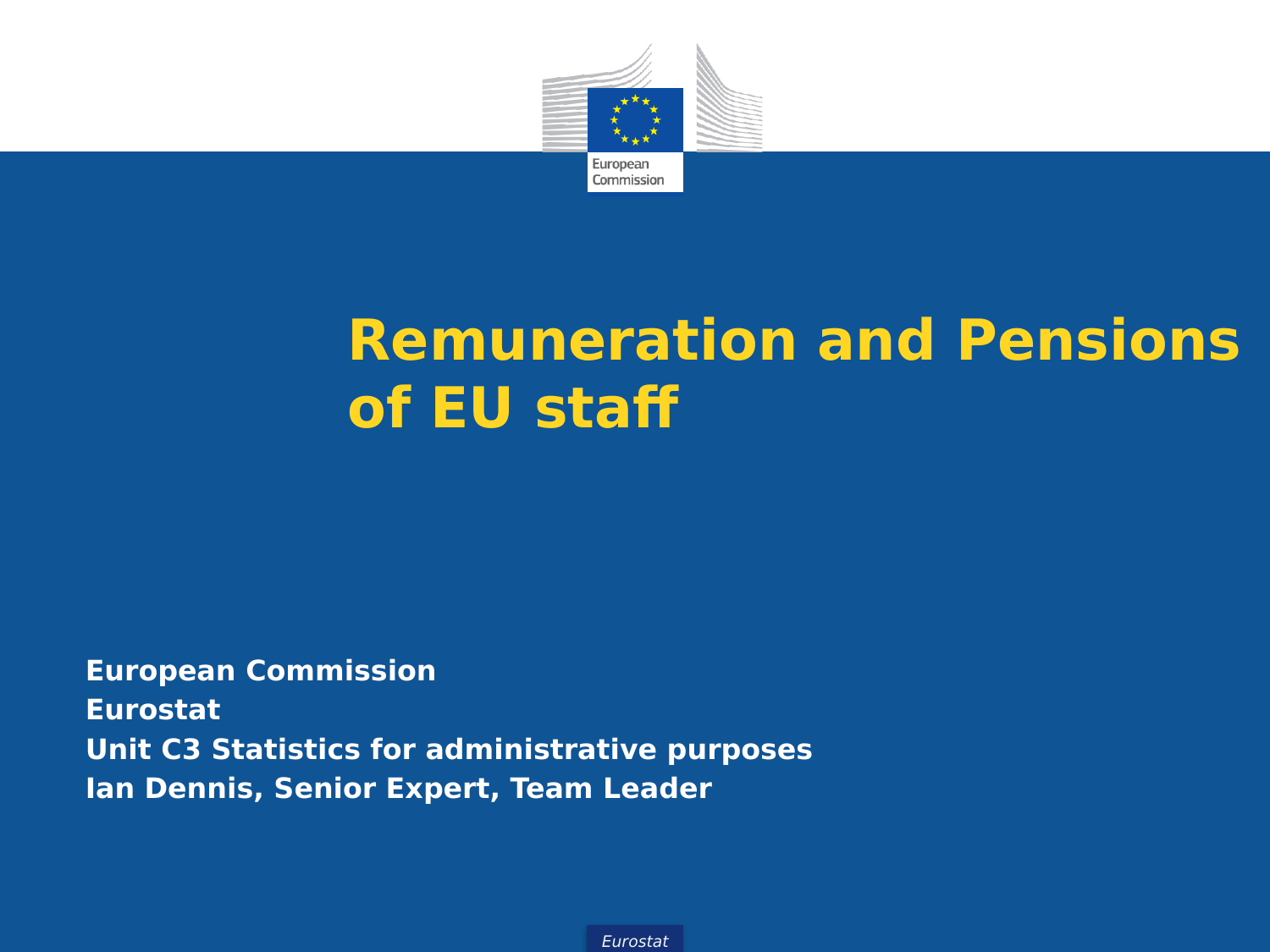

# Remuneration and Pensions of EU staff
European Commission
Eurostat
Unit C3 Statistics for administrative purposes
Ian Dennis, Senior Expert, Team Leader